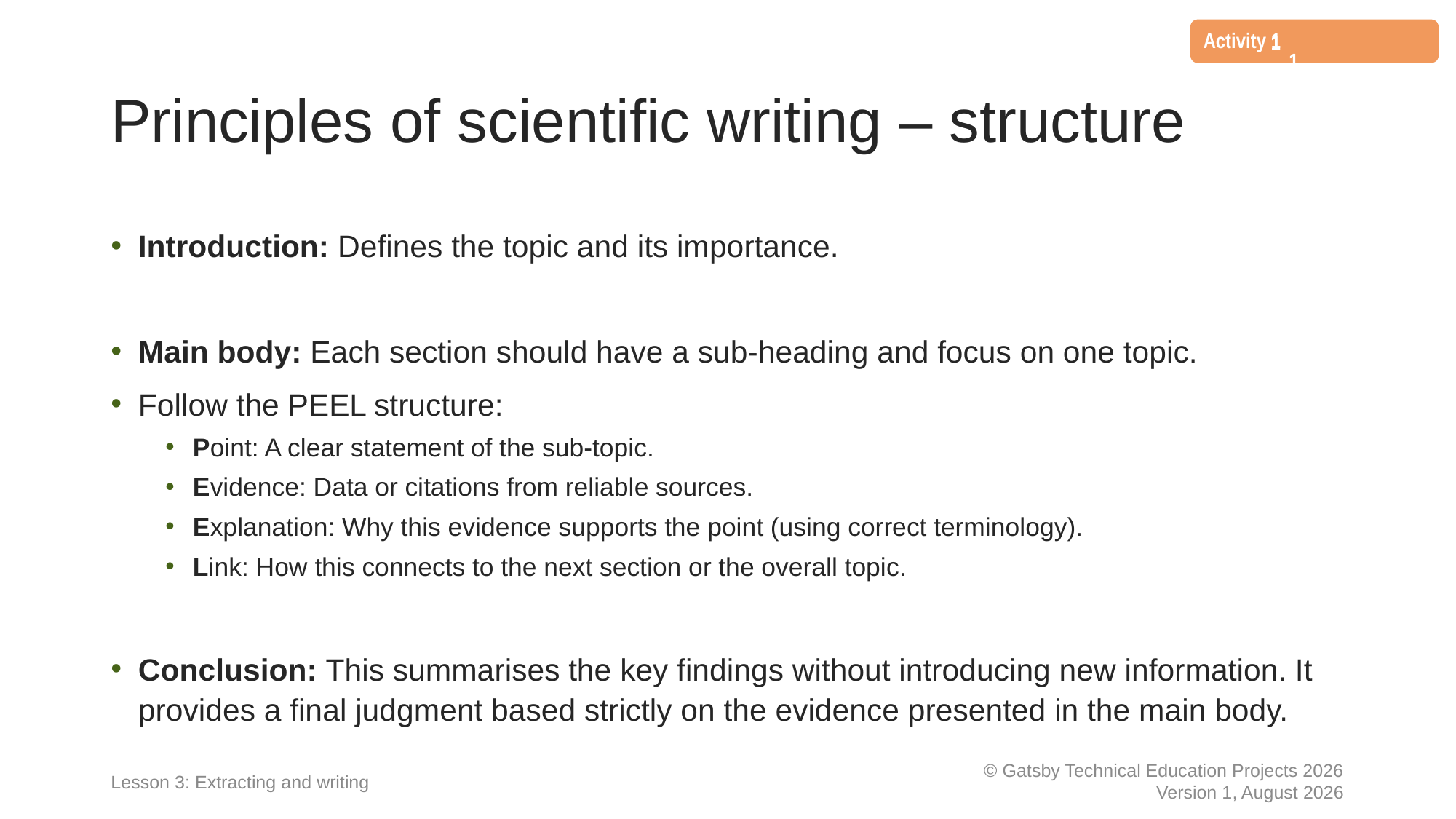

Activity 1
1
1
1
# Principles of scientific writing – structure
Introduction: Defines the topic and its importance.

Main body: Each section should have a sub-heading and focus on one topic.
Follow the PEEL structure:
Point: A clear statement of the sub-topic.
Evidence: Data or citations from reliable sources.
Explanation: Why this evidence supports the point (using correct terminology).
Link: How this connects to the next section or the overall topic.

Conclusion: This summarises the key findings without introducing new information. It provides a final judgment based strictly on the evidence presented in the main body.
Lesson 3: Extracting and writing